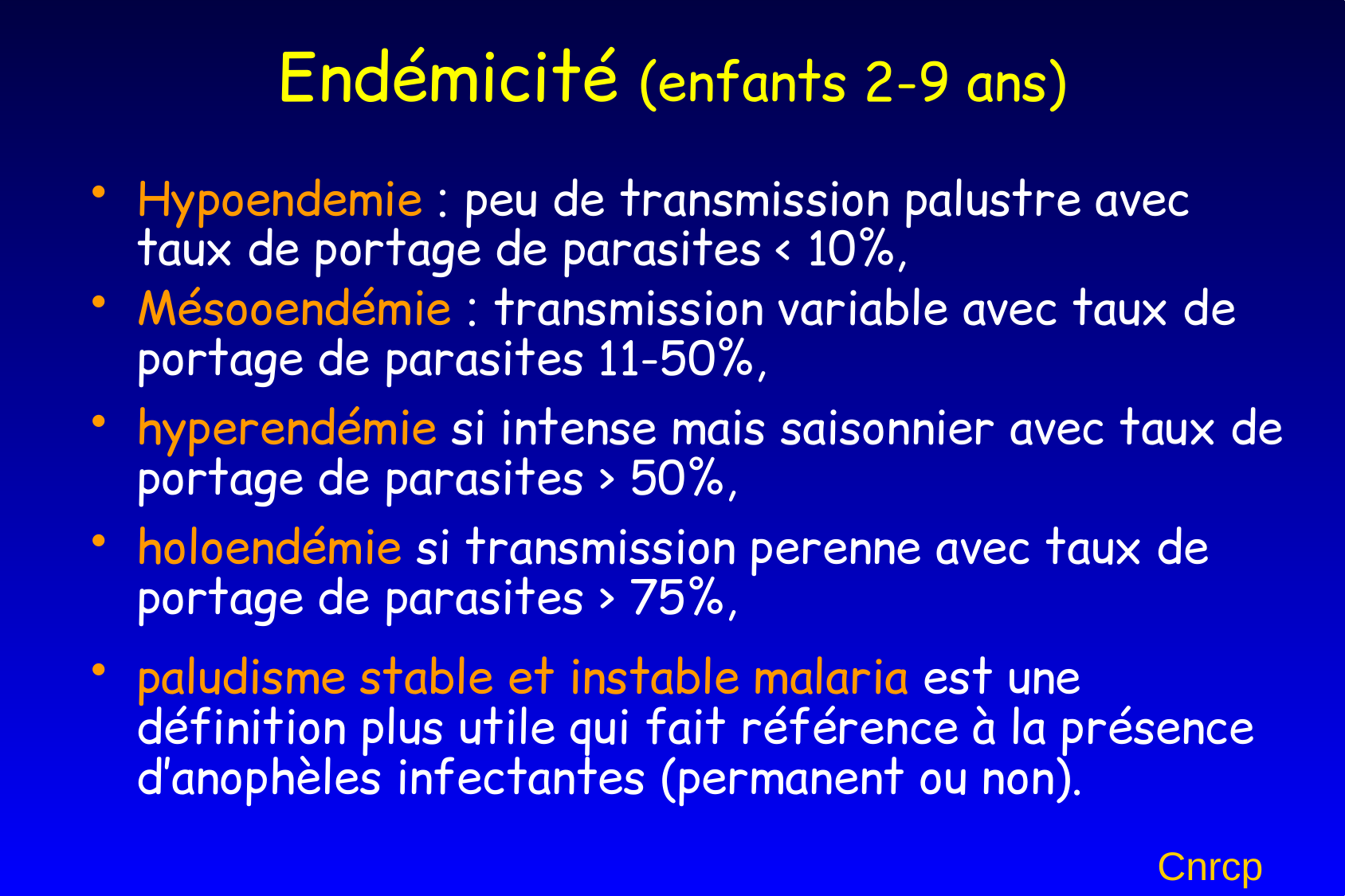

# Endémicité (enfants 2-9 ans)
Hypoendemie : peu de transmission palustre avec taux de portage de parasites < 10%,
Mésooendémie : transmission variable avec taux de portage de parasites 11-50%,
hyperendémie si intense mais saisonnier avec taux de portage de parasites > 50%,
holoendémie si transmission perenne avec taux de portage de parasites > 75%,
paludisme stable et instable malaria est une définition plus utile qui fait référence à la présence d’anophèles infectantes (permanent ou non).
Cnrcp